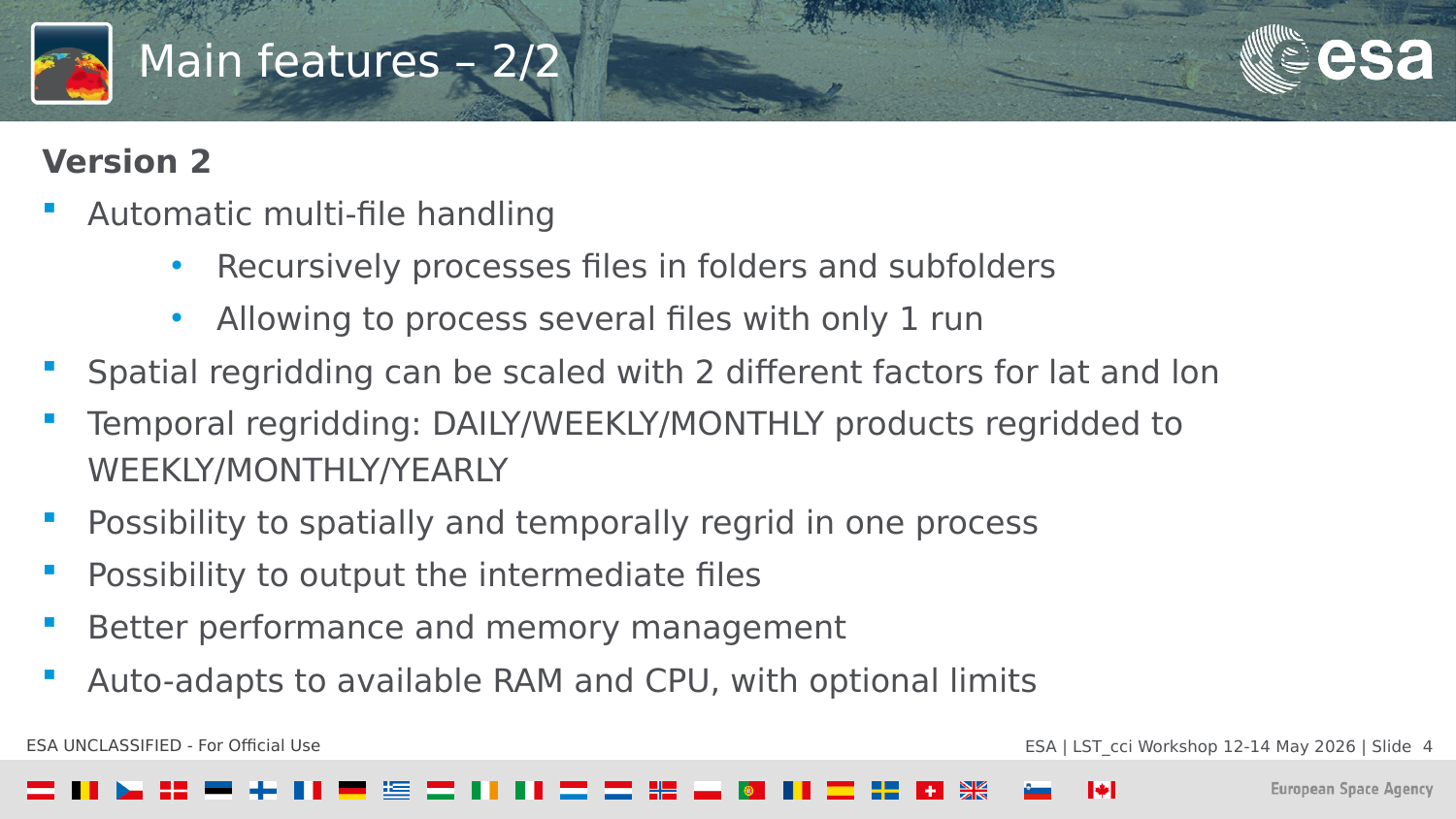

# Main features – 2/2
Version 2
Automatic multi-file handling
Recursively processes files in folders and subfolders
Allowing to process several files with only 1 run
Spatial regridding can be scaled with 2 different factors for lat and lon
Temporal regridding: DAILY/WEEKLY/MONTHLY products regridded to WEEKLY/MONTHLY/YEARLY
Possibility to spatially and temporally regrid in one process
Possibility to output the intermediate files
Better performance and memory management
Auto-adapts to available RAM and CPU, with optional limits